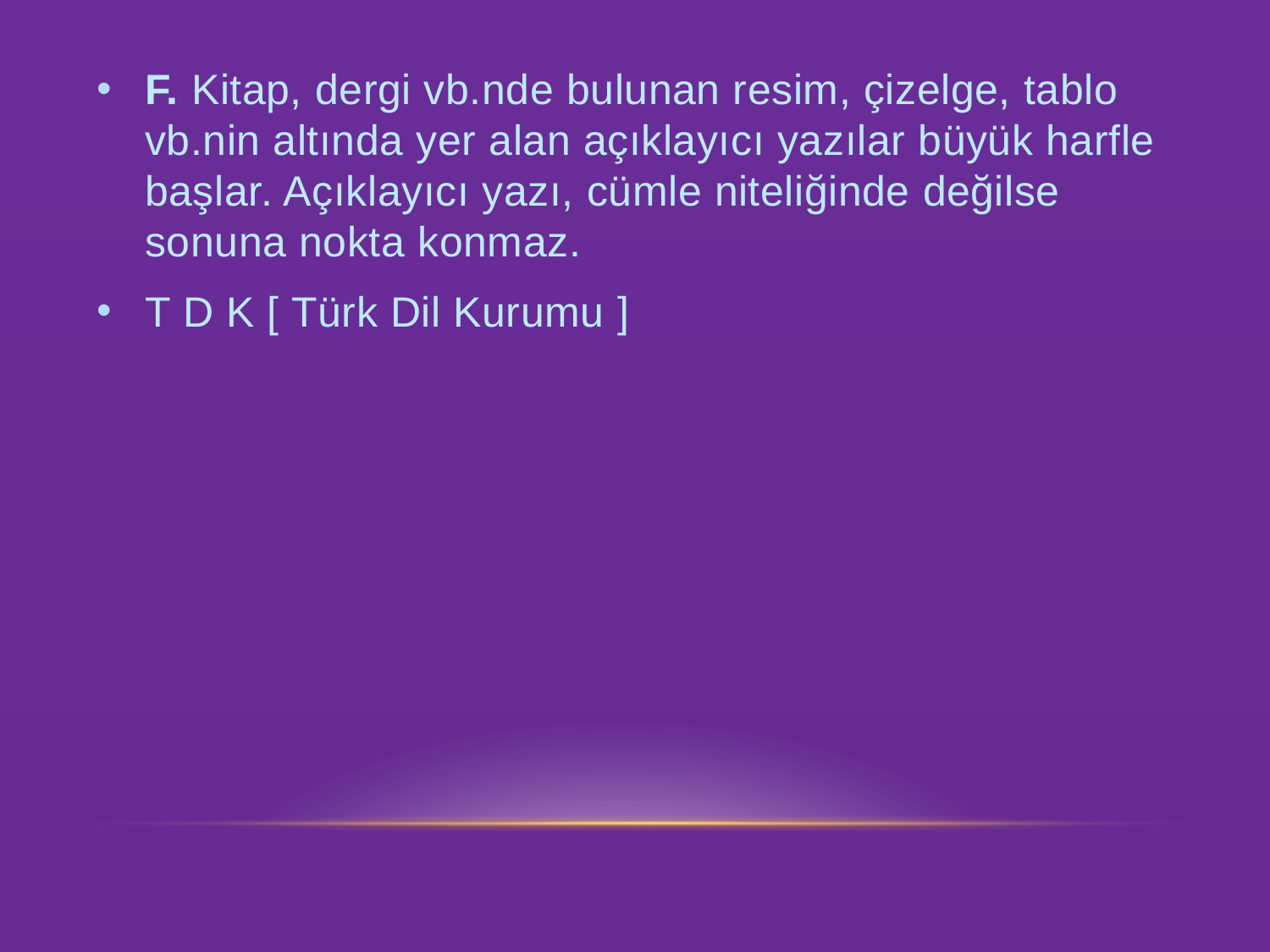

F. Kitap, dergi vb.nde bulunan resim, çizelge, tablo vb.nin altında yer alan açıklayıcı yazılar büyük harfle başlar. Açıklayıcı yazı, cümle niteliğinde değilse sonuna nokta konmaz.
T D K [ Türk Dil Kurumu ]